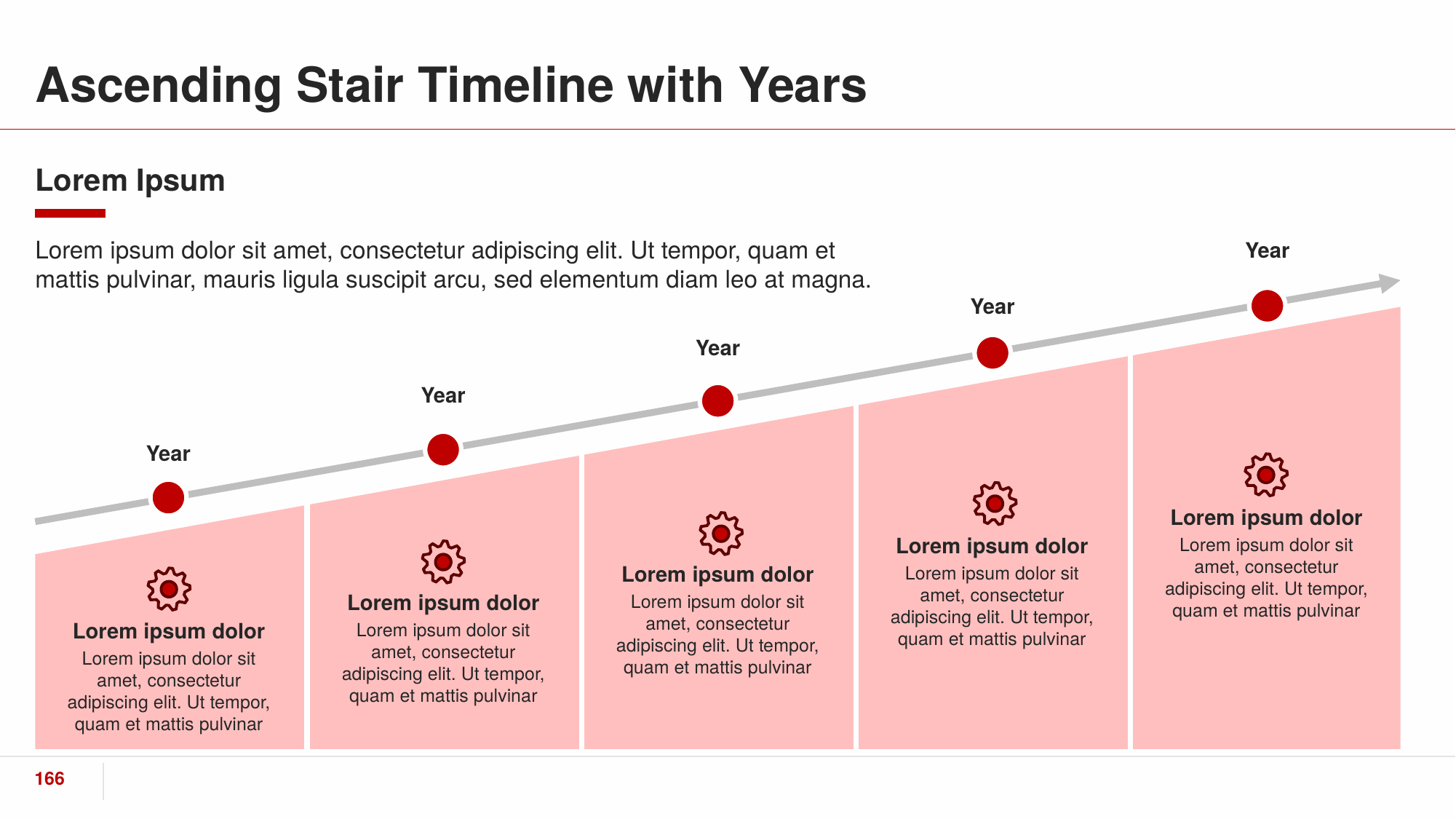

# Ascending Stair Timeline with Years
Lorem Ipsum
Year
Lorem ipsum dolor sit amet, consectetur adipiscing elit. Ut tempor, quam et mattis pulvinar, mauris ligula suscipit arcu, sed elementum diam leo at magna.
Year

Year

Year

Year

Lorem ipsum dolor

Lorem ipsum dolor

Lorem ipsum dolor sit amet, consectetur adipiscing elit. Ut tempor, quam et mattis pulvinar

Lorem ipsum dolor
Lorem ipsum dolor sit amet, consectetur adipiscing elit. Ut tempor, quam et mattis pulvinar
Lorem ipsum dolor
Lorem ipsum dolor sit amet, consectetur adipiscing elit. Ut tempor, quam et mattis pulvinar
Lorem ipsum dolor
Lorem ipsum dolor sit amet, consectetur adipiscing elit. Ut tempor, quam et mattis pulvinar
Lorem ipsum dolor sit amet, consectetur adipiscing elit. Ut tempor, quam et mattis pulvinar
166